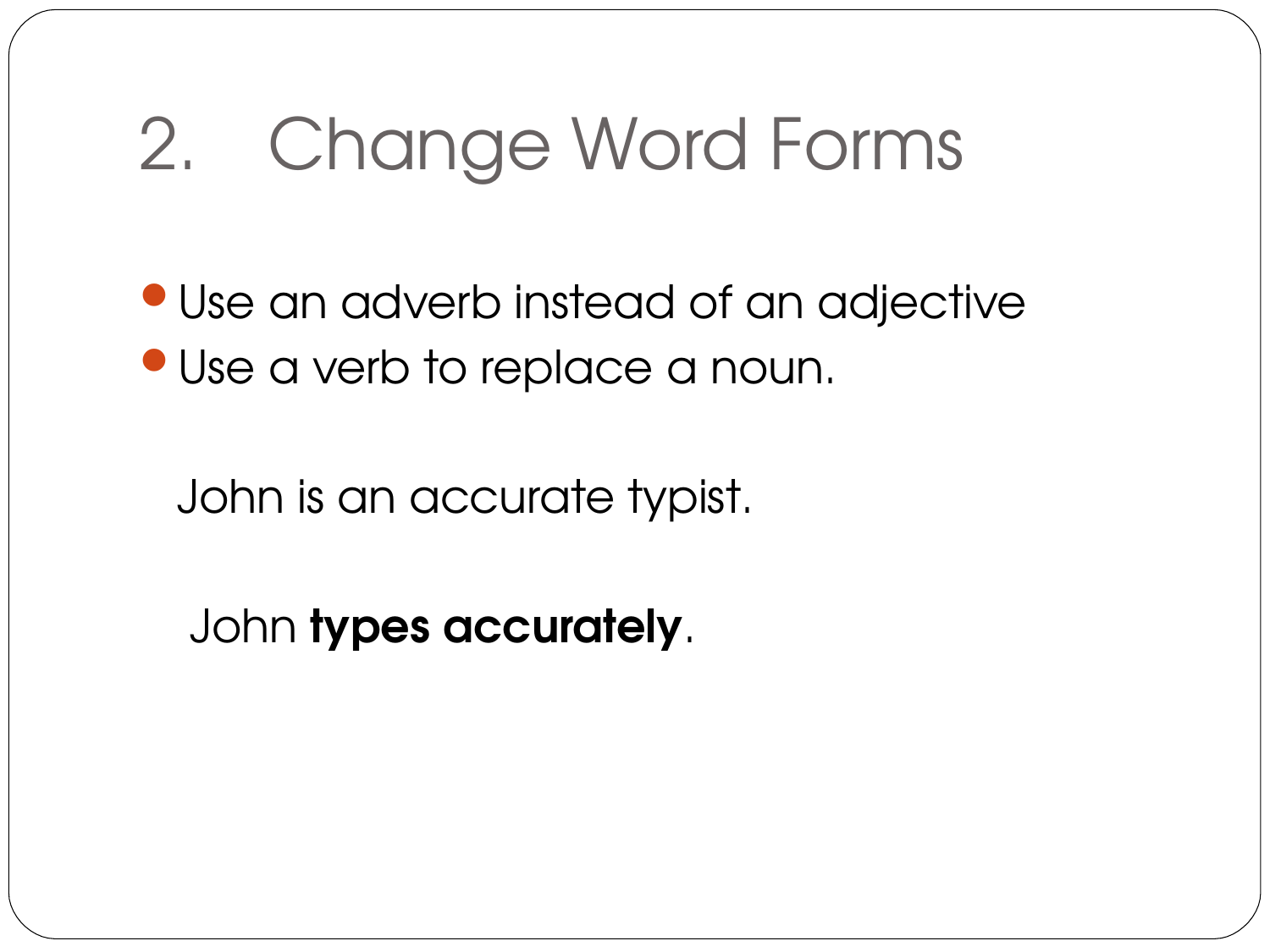

# 2.	Change Word Forms
Use an adverb instead of an adjective
Use a verb to replace a noun.
John is an accurate typist.  John types accurately.